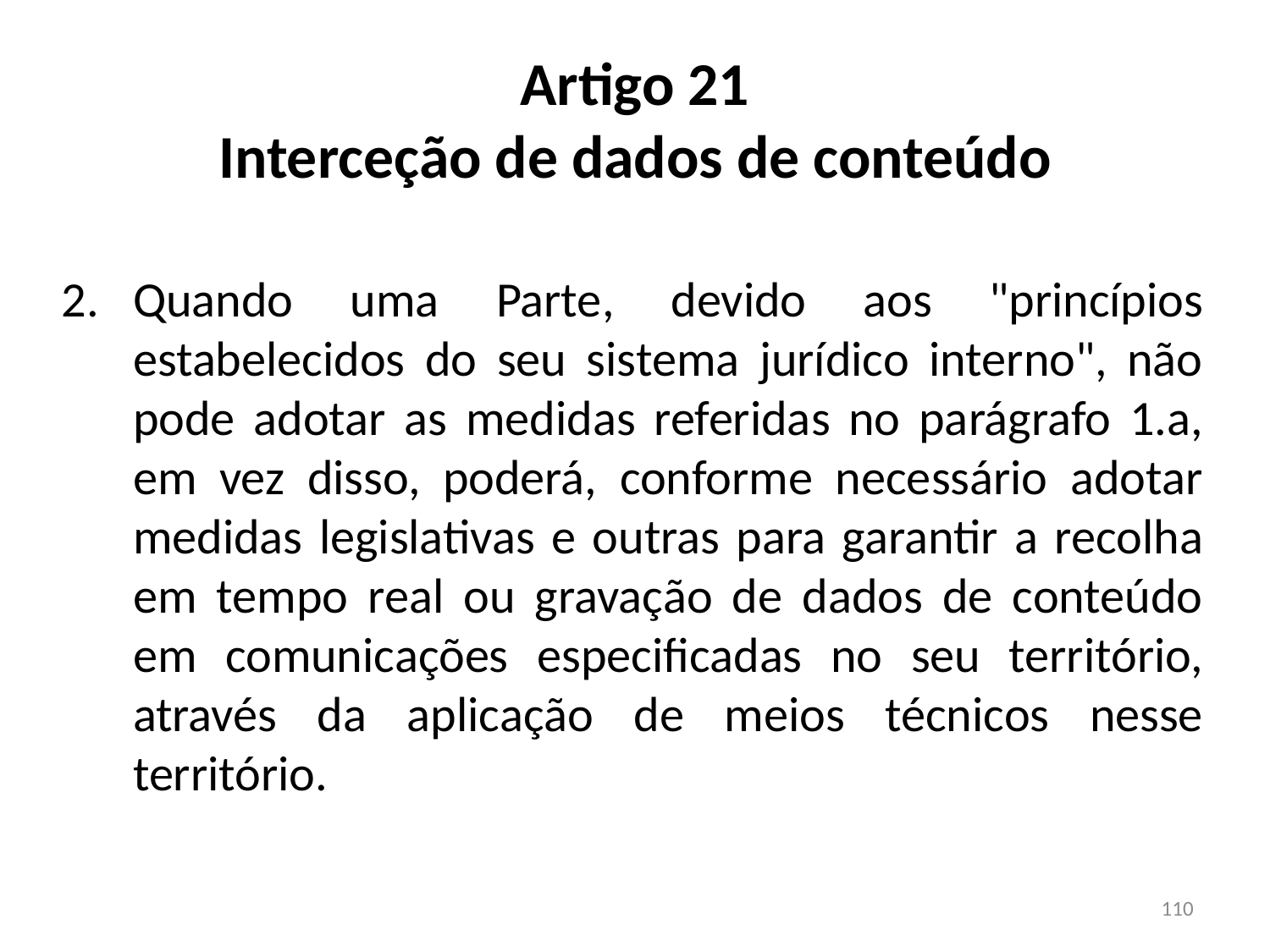

# Artigo 21 Interceção de dados de conteúdo
Quando uma Parte, devido aos "princípios estabelecidos do seu sistema jurídico interno", não pode adotar as medidas referidas no parágrafo 1.a, em vez disso, poderá, conforme necessário adotar medidas legislativas e outras para garantir a recolha em tempo real ou gravação de dados de conteúdo em comunicações especificadas no seu território, através da aplicação de meios técnicos nesse território.
110